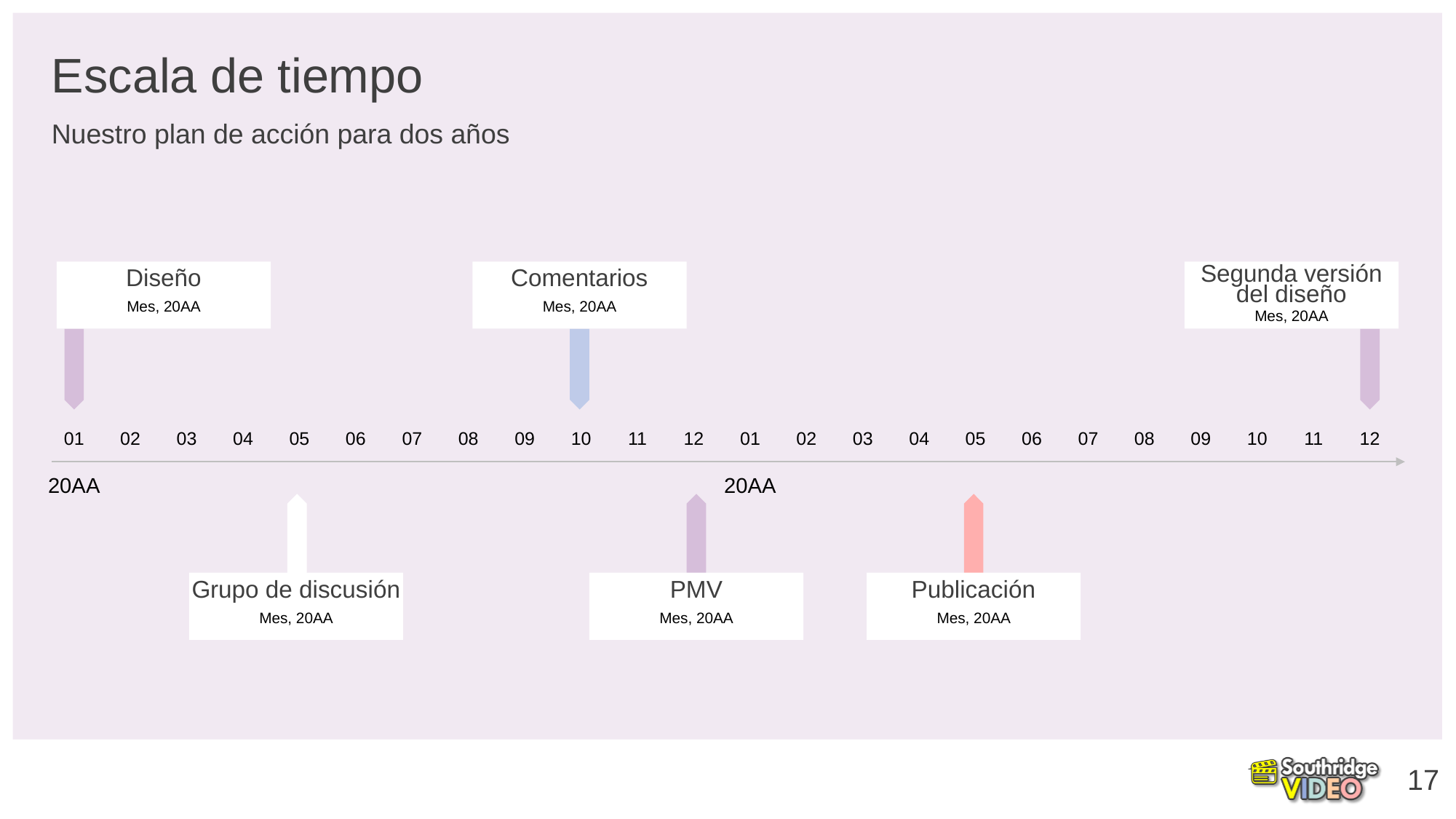

# Escala de tiempo
Nuestro plan de acción para dos años
Diseño
Comentarios
Segunda versión del diseño
Mes, 20AA
Mes, 20AA
Mes, 20AA

01
02
03
04
05
06
07
08
09
10
11
12
01
02
03
04
05
06
07
08
09
10
11
12
20AA
20AA

Grupo de discusión
PMV
Publicación
Mes, 20AA
Mes, 20AA
Mes, 20AA
17